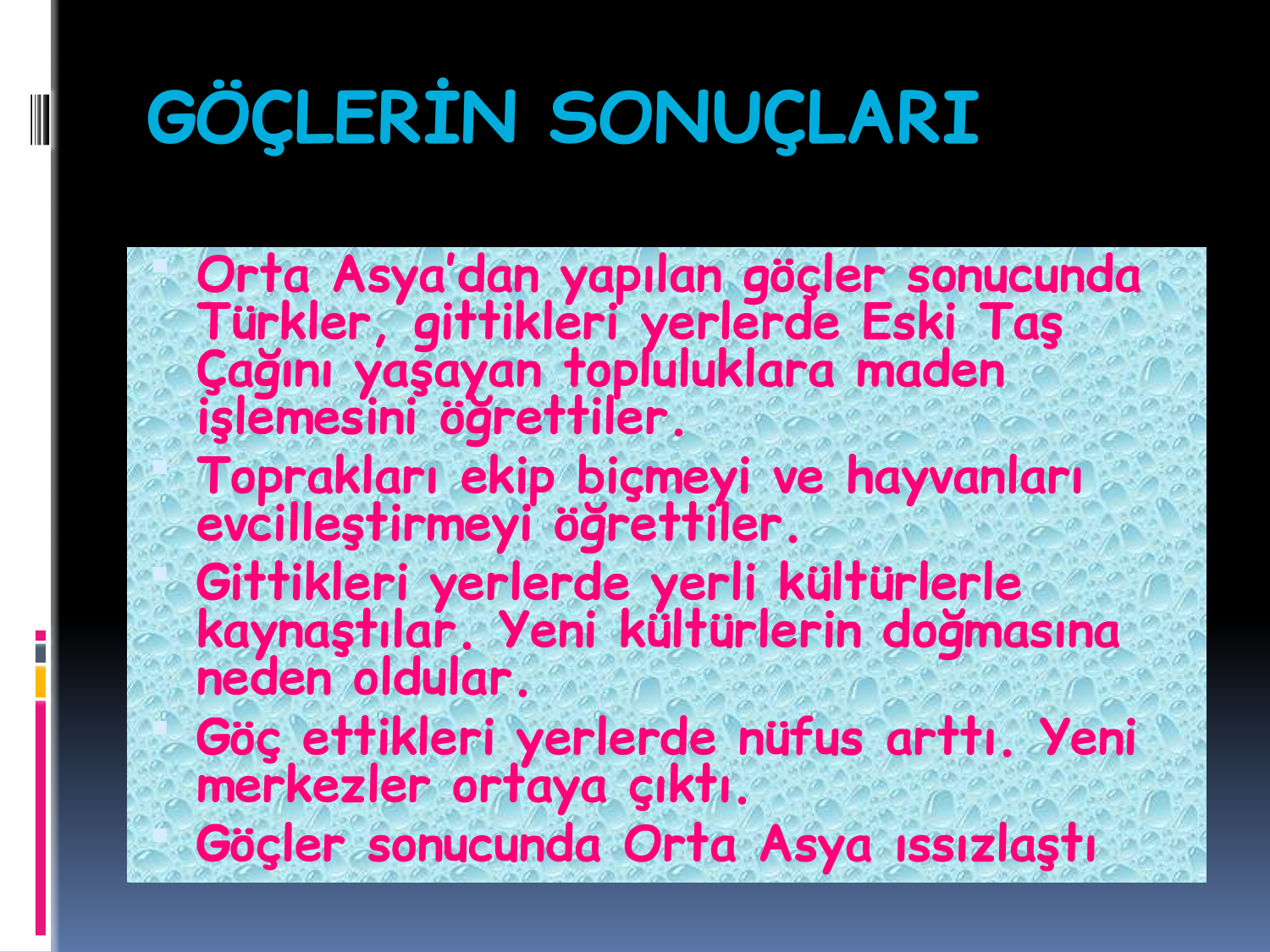

# GÖÇLERİN SONUÇLARI
Orta Asya’dan yapılan göçler sonucunda Türkler, gittikleri yerlerde Eski Taş Çağını yaşayan topluluklara maden işlemesini öğrettiler.
Toprakları ekip biçmeyi ve hayvanları evcilleştirmeyi öğrettiler.
Gittikleri yerlerde yerli kültürlerle kaynaştılar. Yeni kültürlerin doğmasına neden oldular.
Göç ettikleri yerlerde nüfus arttı. Yeni merkezler ortaya çıktı.
Göçler sonucunda Orta Asya ıssızlaştı